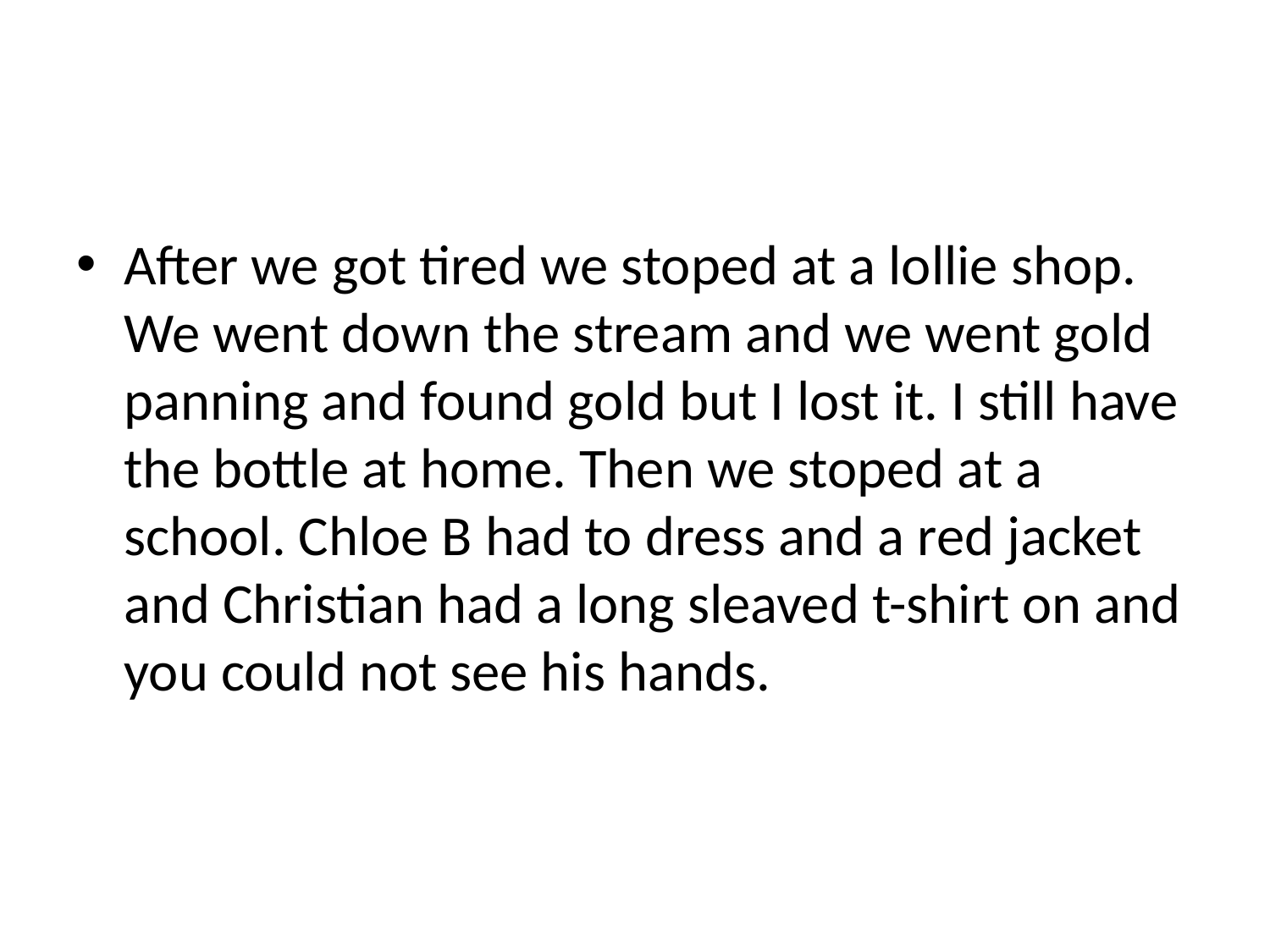

#
After we got tired we stoped at a lollie shop. We went down the stream and we went gold panning and found gold but I lost it. I still have the bottle at home. Then we stoped at a school. Chloe B had to dress and a red jacket and Christian had a long sleaved t-shirt on and you could not see his hands.